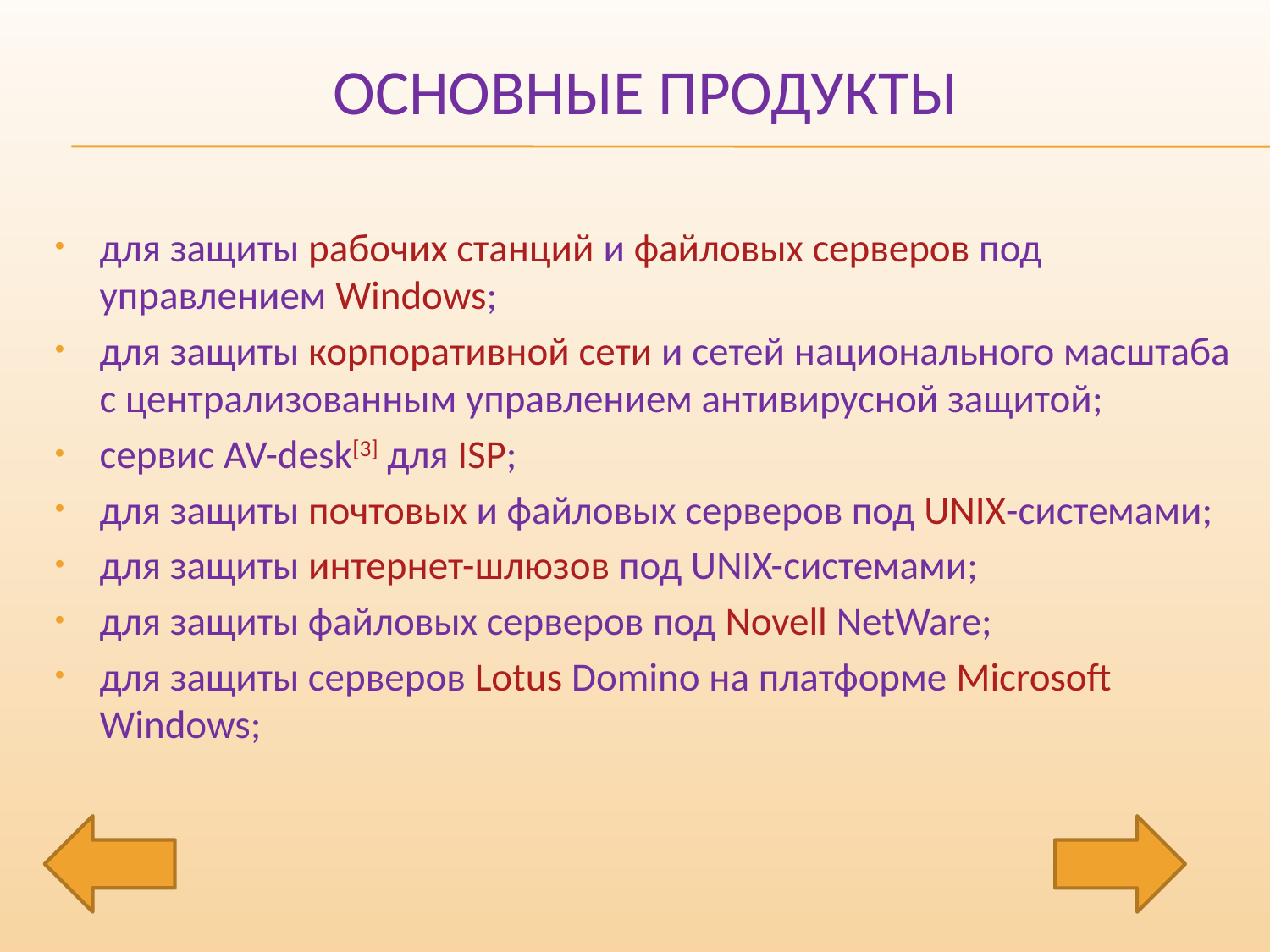

# Основные продукты
для защиты рабочих станций и файловых серверов под управлением Windows;
для защиты корпоративной сети и сетей национального масштаба с централизованным управлением антивирусной защитой;
сервис AV-desk[3] для ISP;
для защиты почтовых и файловых серверов под UNIX-системами;
для защиты интернет-шлюзов под UNIX-системами;
для защиты файловых серверов под Novell NetWare;
для защиты серверов Lotus Domino на платформе Microsoft Windows;